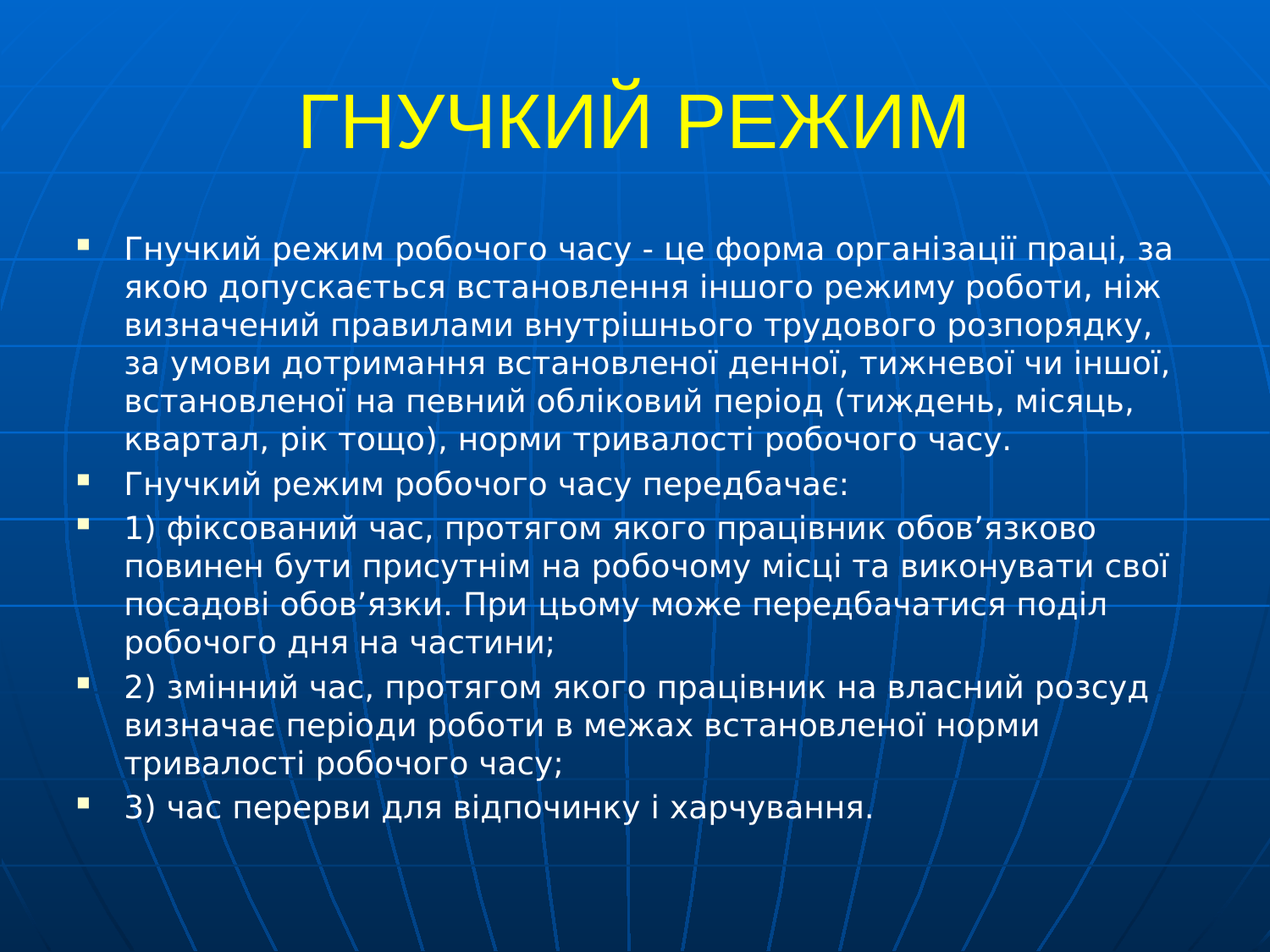

# ГНУЧКИЙ РЕЖИМ
Гнучкий режим робочого часу - це форма організації праці, за якою допускається встановлення іншого режиму роботи, ніж визначений правилами внутрішнього трудового розпорядку, за умови дотримання встановленої денної, тижневої чи іншої, встановленої на певний обліковий період (тиждень, місяць, квартал, рік тощо), норми тривалості робочого часу.
Гнучкий режим робочого часу передбачає:
1) фіксований час, протягом якого працівник обов’язково повинен бути присутнім на робочому місці та виконувати свої посадові обов’язки. При цьому може передбачатися поділ робочого дня на частини;
2) змінний час, протягом якого працівник на власний розсуд визначає періоди роботи в межах встановленої норми тривалості робочого часу;
3) час перерви для відпочинку і харчування.